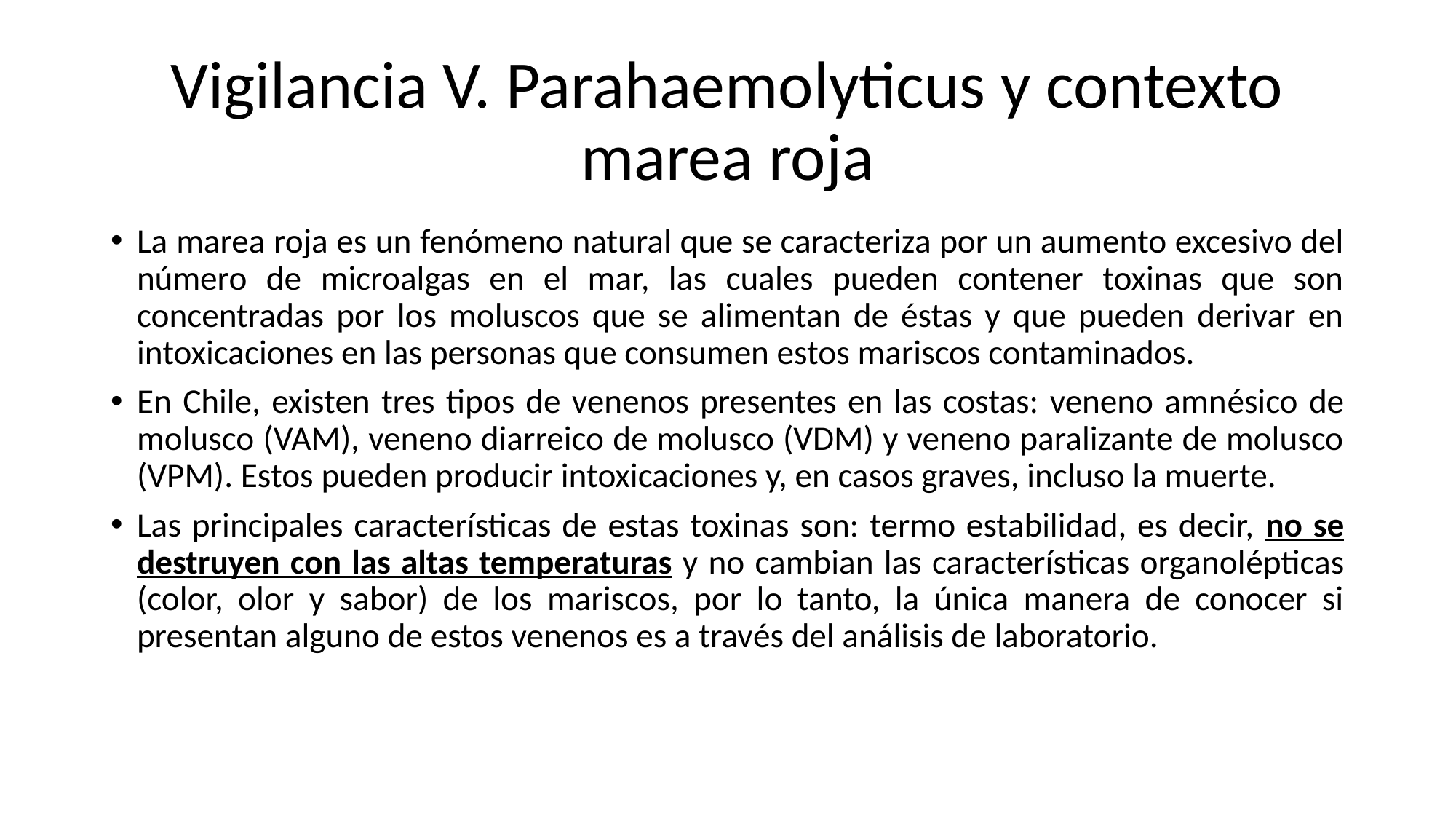

# Vigilancia V. Parahaemolyticus y contexto marea roja
La marea roja es un fenómeno natural que se caracteriza por un aumento excesivo del número de microalgas en el mar, las cuales pueden contener toxinas que son concentradas por los moluscos que se alimentan de éstas y que pueden derivar en intoxicaciones en las personas que consumen estos mariscos contaminados.
En Chile, existen tres tipos de venenos presentes en las costas: veneno amnésico de molusco (VAM), veneno diarreico de molusco (VDM) y veneno paralizante de molusco (VPM). Estos pueden producir intoxicaciones y, en casos graves, incluso la muerte.
Las principales características de estas toxinas son: termo estabilidad, es decir, no se destruyen con las altas temperaturas y no cambian las características organolépticas (color, olor y sabor) de los mariscos, por lo tanto, la única manera de conocer si presentan alguno de estos venenos es a través del análisis de laboratorio.